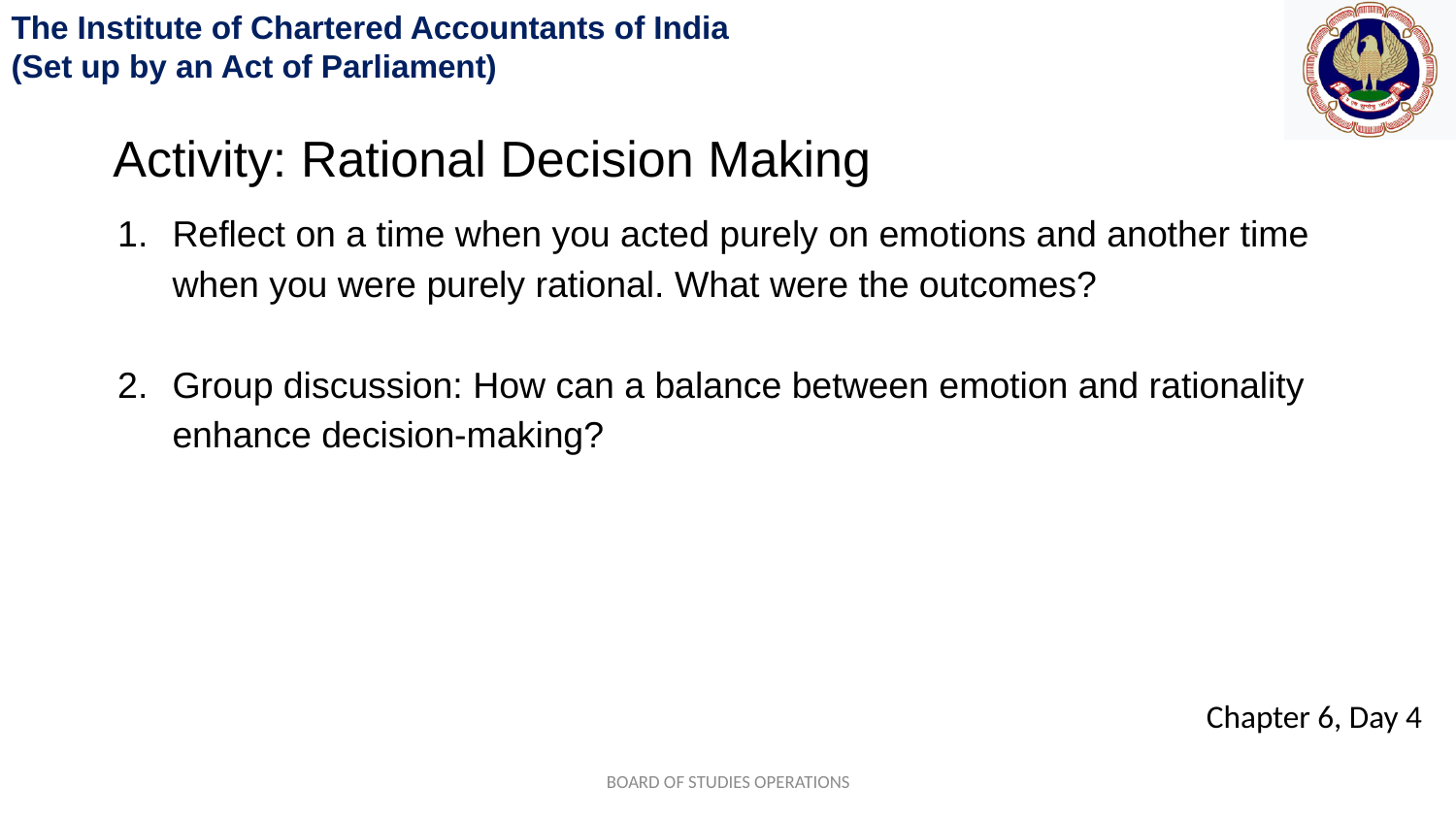

Activity: Rational Decision Making
Reflect on a time when you acted purely on emotions and another time when you were purely rational. What were the outcomes?

Group discussion: How can a balance between emotion and rationality enhance decision-making?
BOARD OF STUDIES OPERATIONS